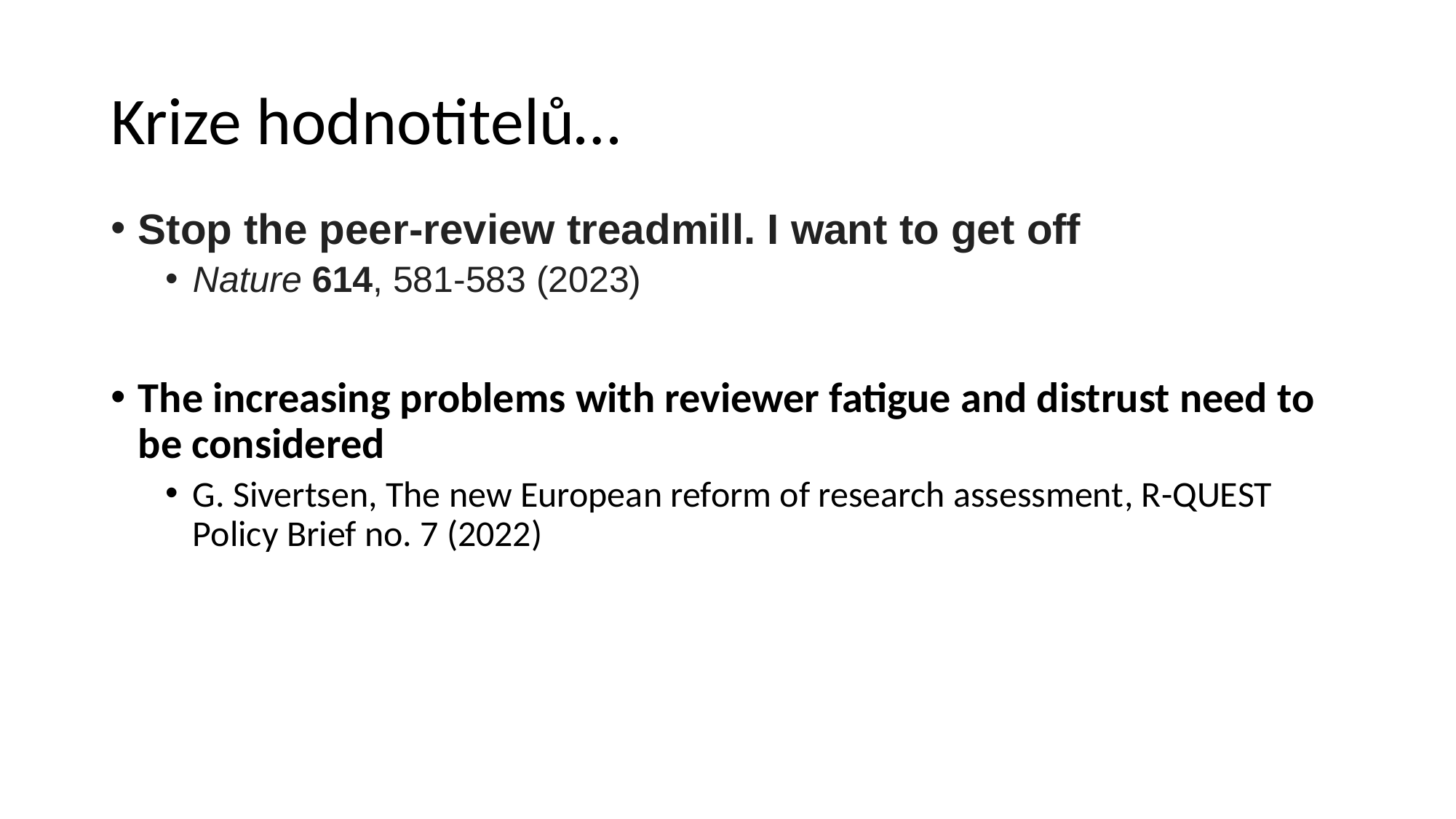

# Krize hodnotitelů…
Stop the peer-review treadmill. I want to get off
Nature 614, 581-583 (2023)

The increasing problems with reviewer fatigue and distrust need to be considered
G. Sivertsen, The new European reform of research assessment, R-QUEST Policy Brief no. 7 (2022)